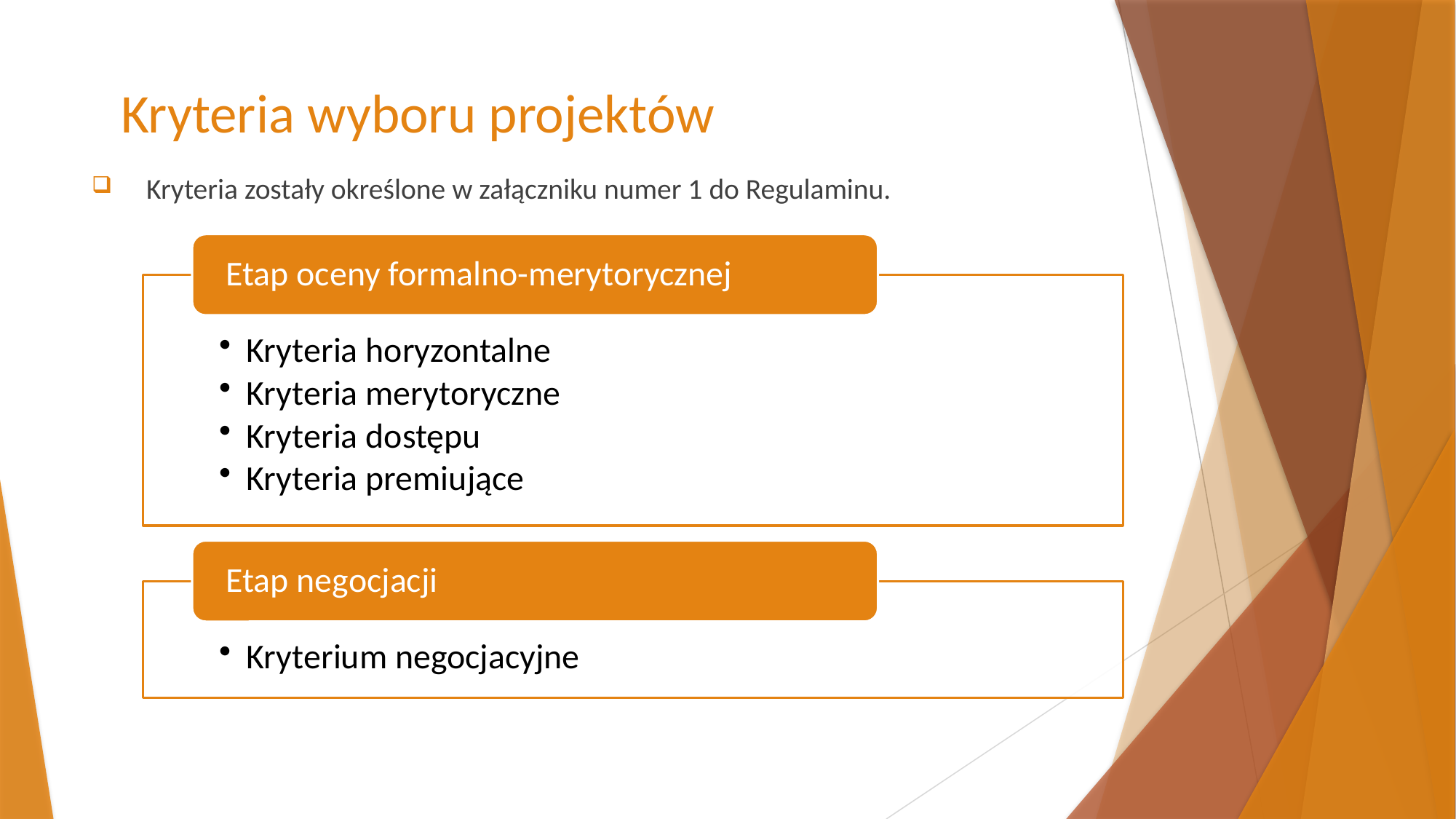

# Kryteria wyboru projektów
Kryteria zostały określone w załączniku numer 1 do Regulaminu.

Kryteria horyzontalne
Kryteria merytoryczne
Kryteria dostępu
Kryteria premiujące
Etap oceny formalno-merytorycznej
Kryterium negocjacyjne
Etap negocjacji